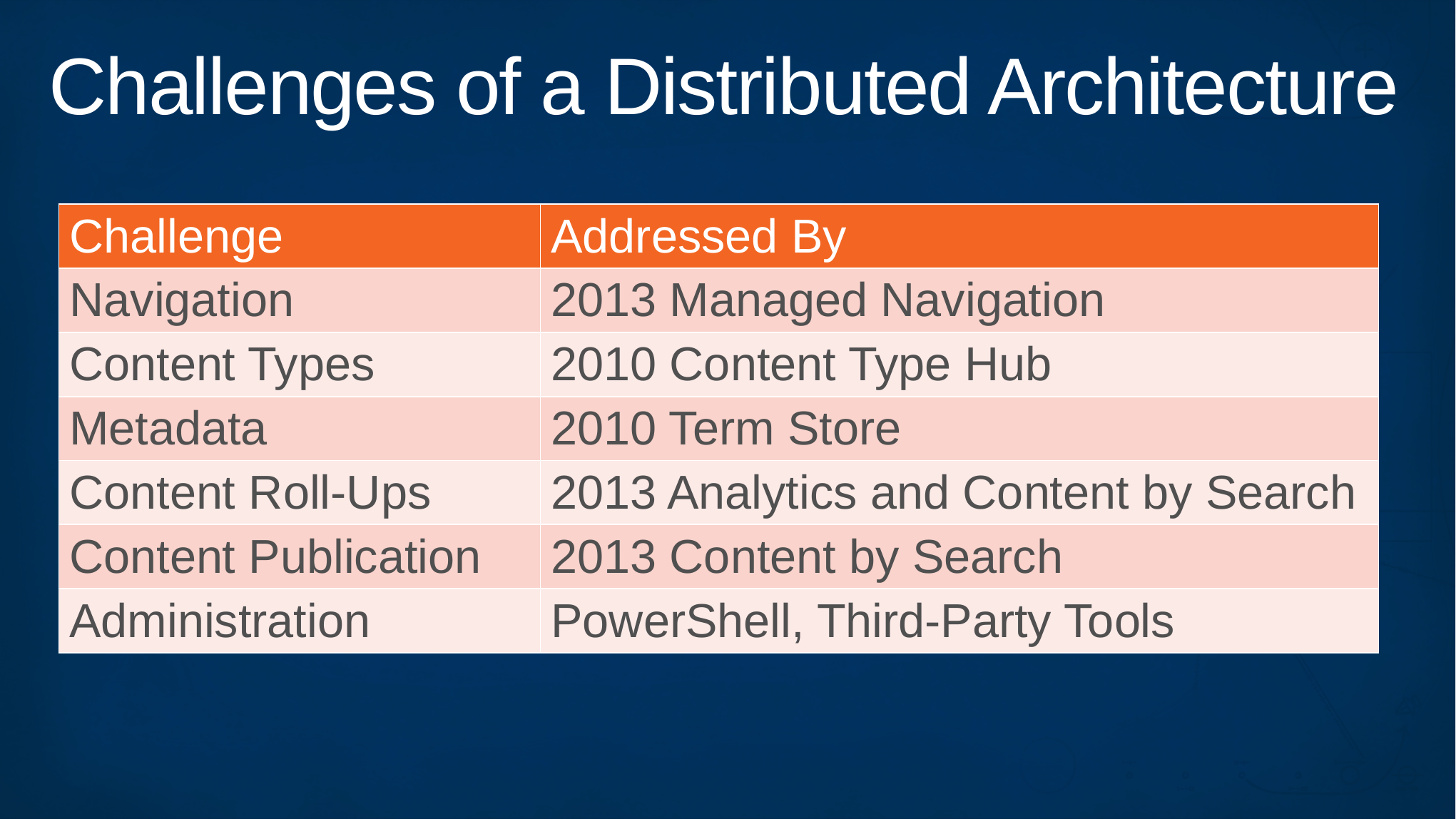

# Challenges of a Distributed Architecture
| Challenge | Addressed By |
| --- | --- |
| Navigation | 2013 Managed Navigation |
| Content Types | 2010 Content Type Hub |
| Metadata | 2010 Term Store |
| Content Roll-Ups | 2013 Analytics and Content by Search |
| Content Publication | 2013 Content by Search |
| Administration | PowerShell, Third-Party Tools |